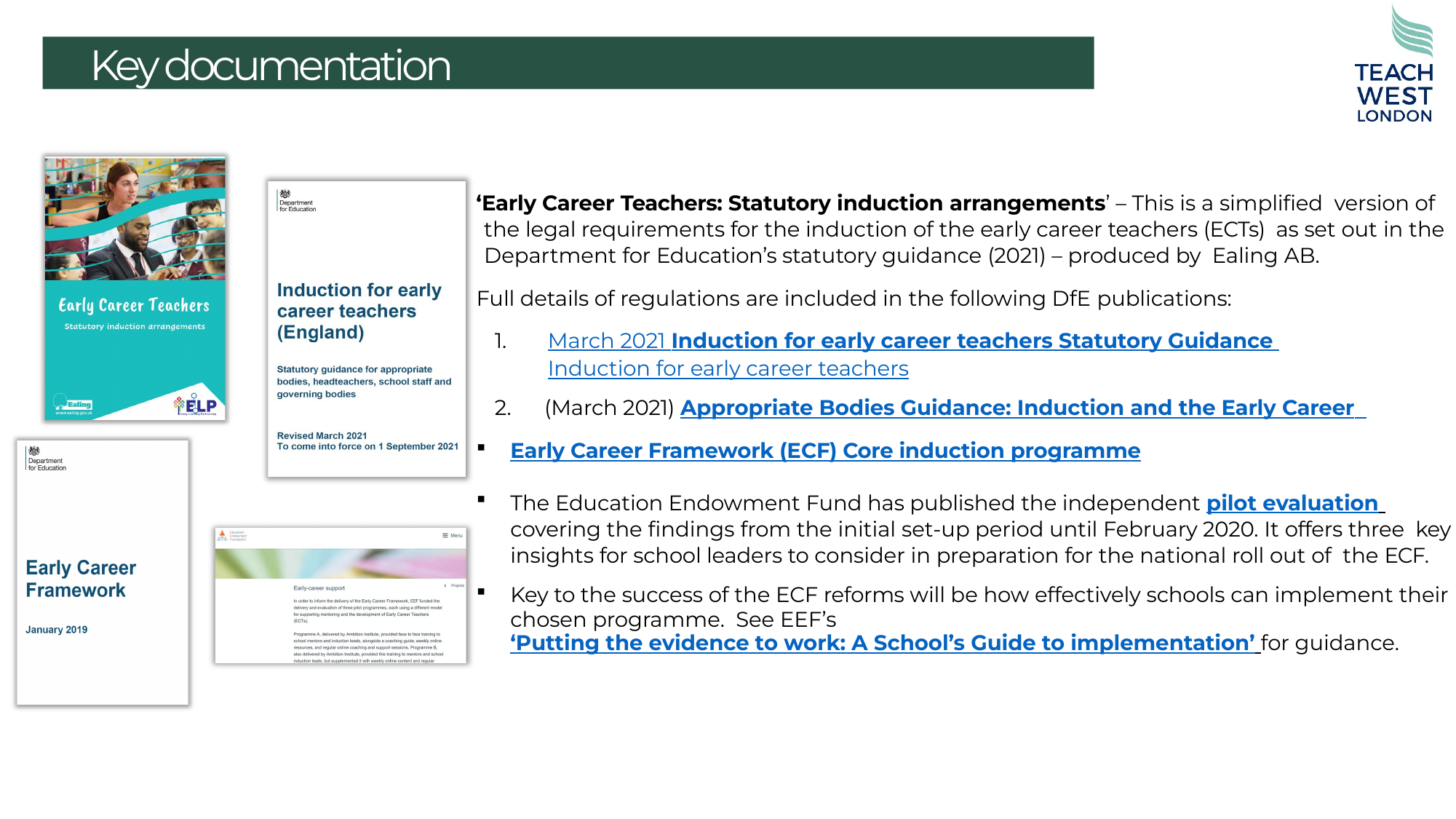

Key documentation

‘Early Career Teachers: Statutory induction arrangements’ – This is a simplified  version of the legal requirements for the induction of the early career teachers (ECTs)  as set out in the Department for Education’s statutory guidance (2021) – produced by  Ealing AB.
Full details of regulations are included in the following DfE publications:
March 2021 Induction for early career teachers Statutory Guidance Induction for early career teachers
(March 2021) Appropriate Bodies Guidance: Induction and the Early Career
Early Career Framework (ECF) Core induction programme

The Education Endowment Fund has published the independent pilot evaluation covering the findings from the initial set-up period until February 2020. It offers three  key insights for school leaders to consider in preparation for the national roll out of  the ECF.
Key to the success of the ECF reforms will be how effectively schools can implement their chosen programme.  See EEF’s ‘Putting the evidence to work: A School’s Guide to implementation’ for guidance.